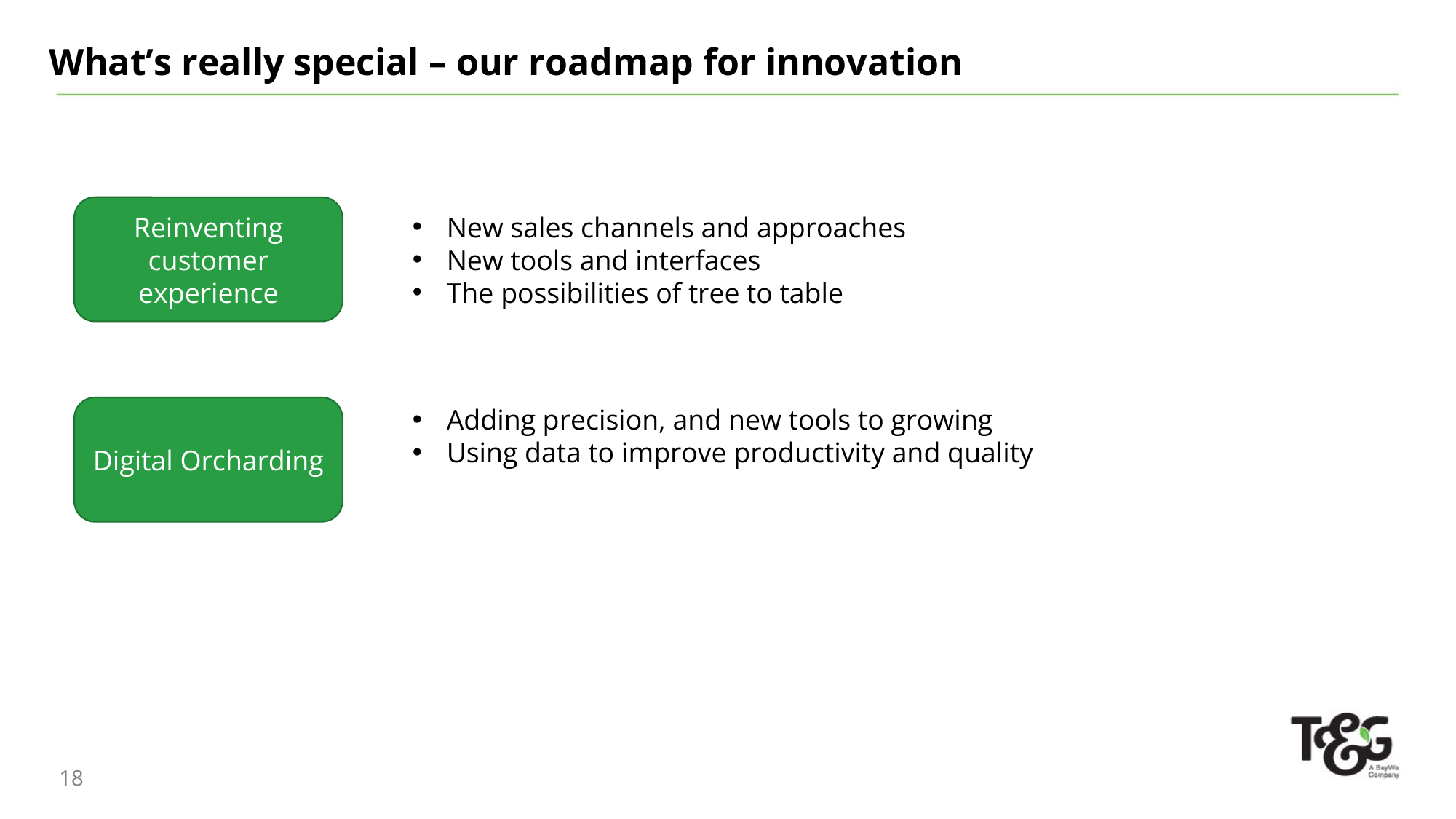

What’s really special – our roadmap for innovation
Reinventing customer experience
New sales channels and approaches
New tools and interfaces
The possibilities of tree to table

Digital Orcharding
Adding precision, and new tools to growing
Using data to improve productivity and quality
18